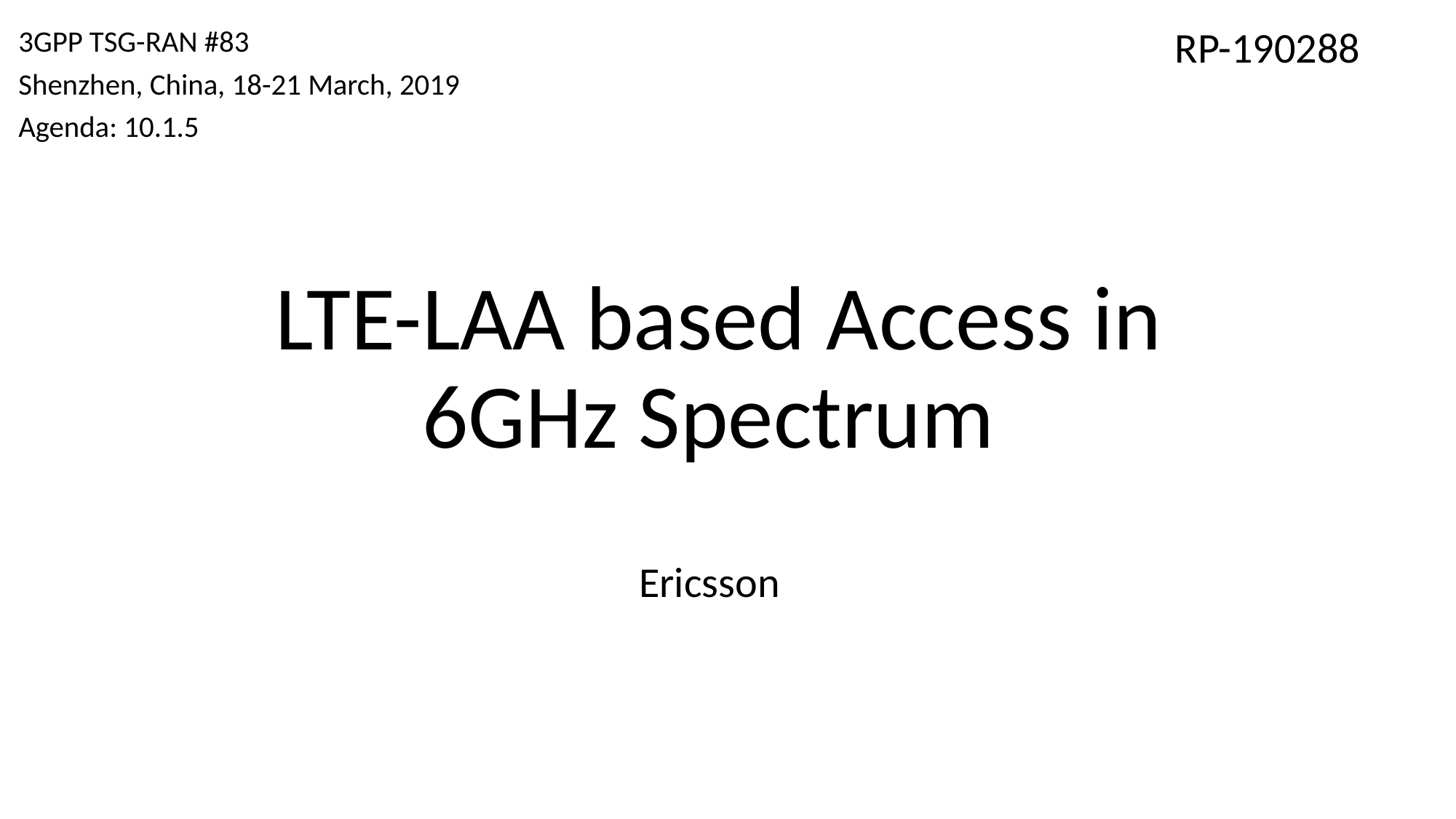

RP-190288

3GPP TSG-RAN #83
Shenzhen, China, 18-21 March, 2019
Agenda: 10.1.5

# LTE-LAA based Access in 6GHz Spectrum
Ericsson